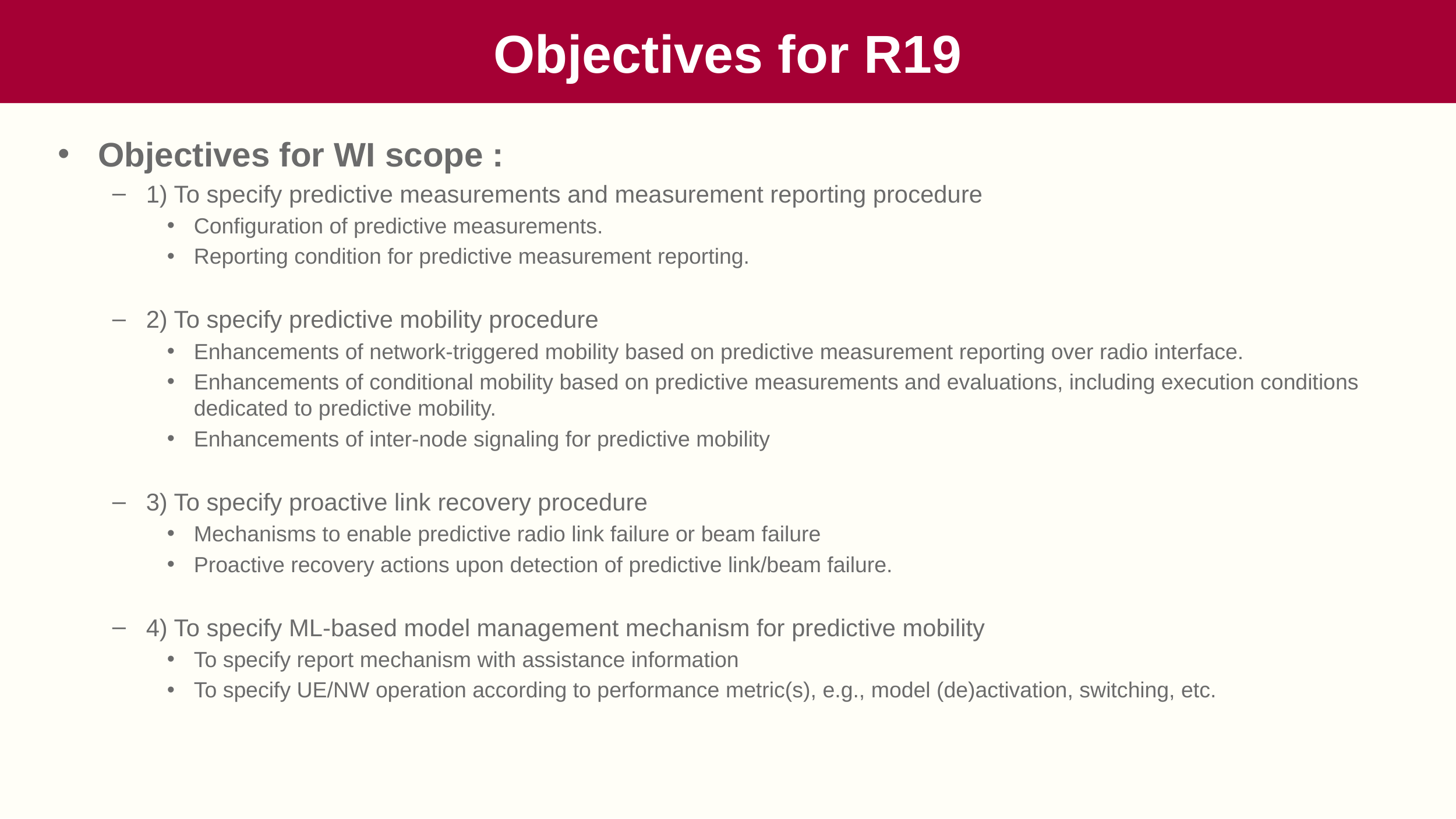

# Objectives for R19
Objectives for WI scope :
1) To specify predictive measurements and measurement reporting procedure
Configuration of predictive measurements.
Reporting condition for predictive measurement reporting.

2) To specify predictive mobility procedure
Enhancements of network-triggered mobility based on predictive measurement reporting over radio interface.
Enhancements of conditional mobility based on predictive measurements and evaluations, including execution conditions dedicated to predictive mobility.
Enhancements of inter-node signaling for predictive mobility

3) To specify proactive link recovery procedure
Mechanisms to enable predictive radio link failure or beam failure
Proactive recovery actions upon detection of predictive link/beam failure.

4) To specify ML-based model management mechanism for predictive mobility
To specify report mechanism with assistance information
To specify UE/NW operation according to performance metric(s), e.g., model (de)activation, switching, etc.